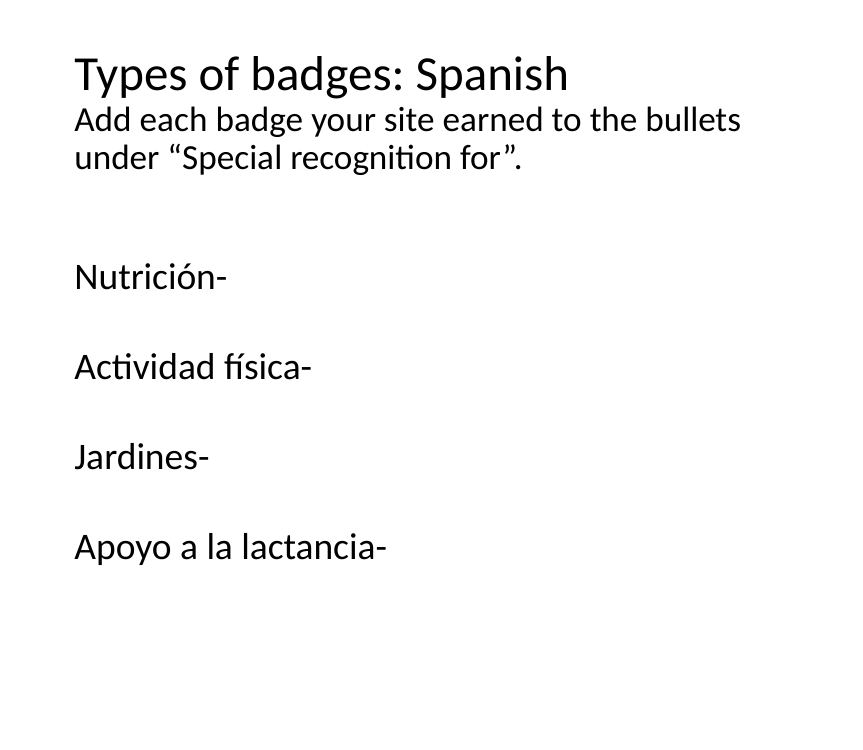

# Types of badges: Spanish Add each badge your site earned to the bullets under “Special recognition for”.
Nutrición-
Actividad física-
Jardines-
Apoyo a la lactancia-